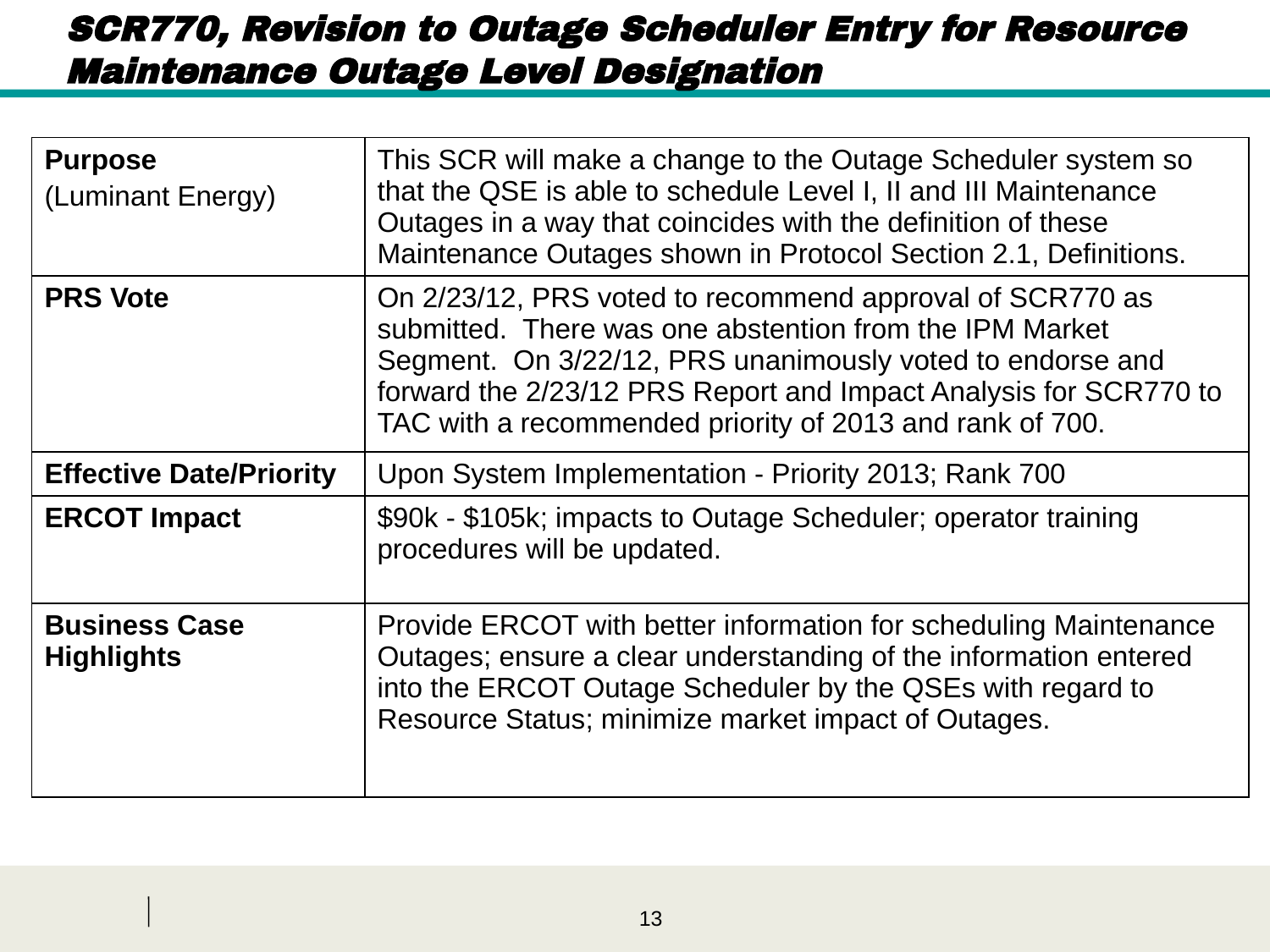

SCR770, Revision to Outage Scheduler Entry for Resource Maintenance Outage Level Designation
| Purpose (Luminant Energy) | This SCR will make a change to the Outage Scheduler system so that the QSE is able to schedule Level I, II and III Maintenance Outages in a way that coincides with the definition of these Maintenance Outages shown in Protocol Section 2.1, Definitions. |
| --- | --- |
| PRS Vote | On 2/23/12, PRS voted to recommend approval of SCR770 as submitted. There was one abstention from the IPM Market Segment. On 3/22/12, PRS unanimously voted to endorse and forward the 2/23/12 PRS Report and Impact Analysis for SCR770 to TAC with a recommended priority of 2013 and rank of 700. |
| Effective Date/Priority | Upon System Implementation - Priority 2013; Rank 700 |
| ERCOT Impact | $90k - $105k; impacts to Outage Scheduler; operator training procedures will be updated. |
| Business Case Highlights | Provide ERCOT with better information for scheduling Maintenance Outages; ensure a clear understanding of the information entered into the ERCOT Outage Scheduler by the QSEs with regard to Resource Status; minimize market impact of Outages. |